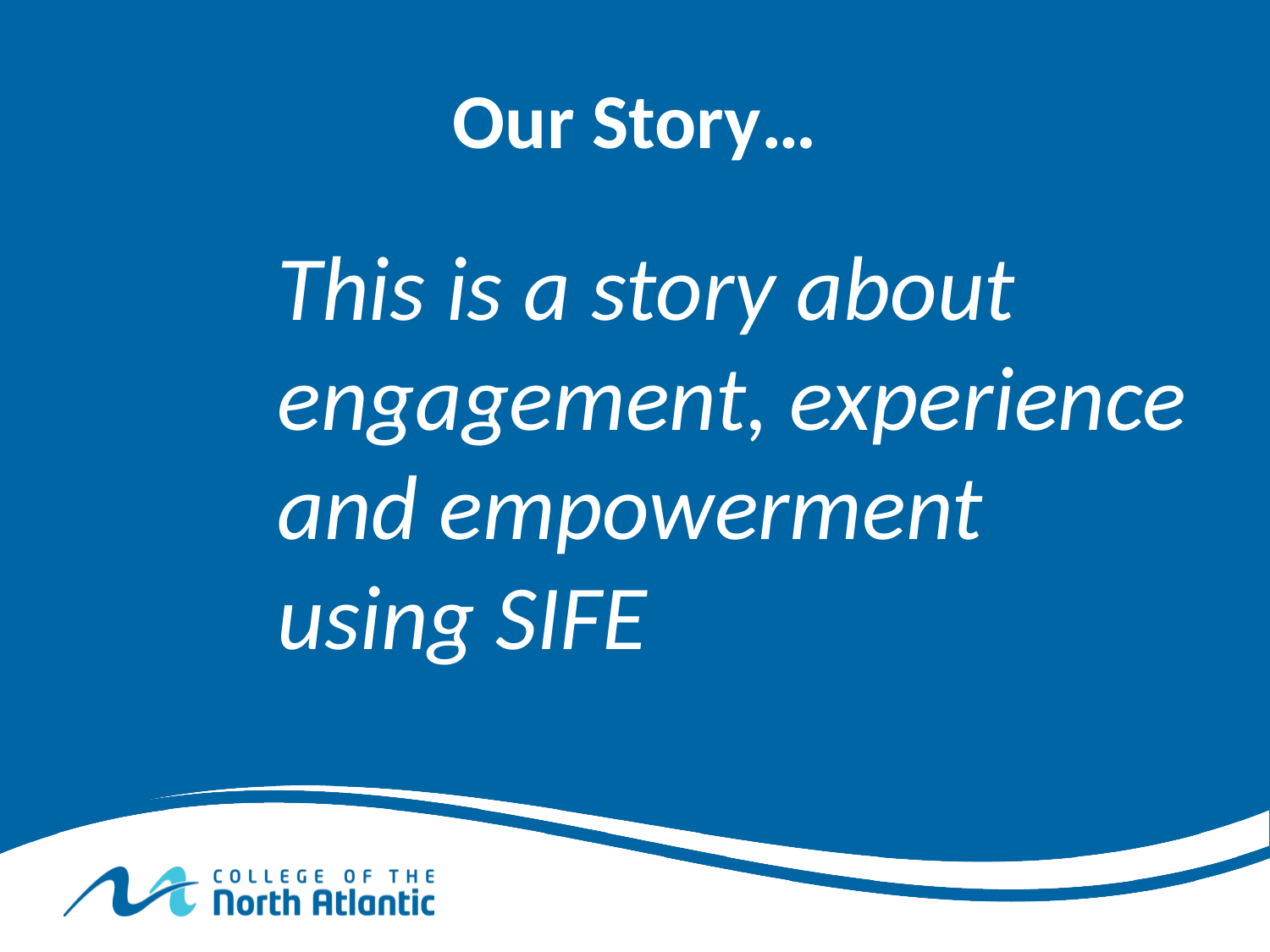

# Our Story…
This is a story about engagement, experience and empowerment using SIFE